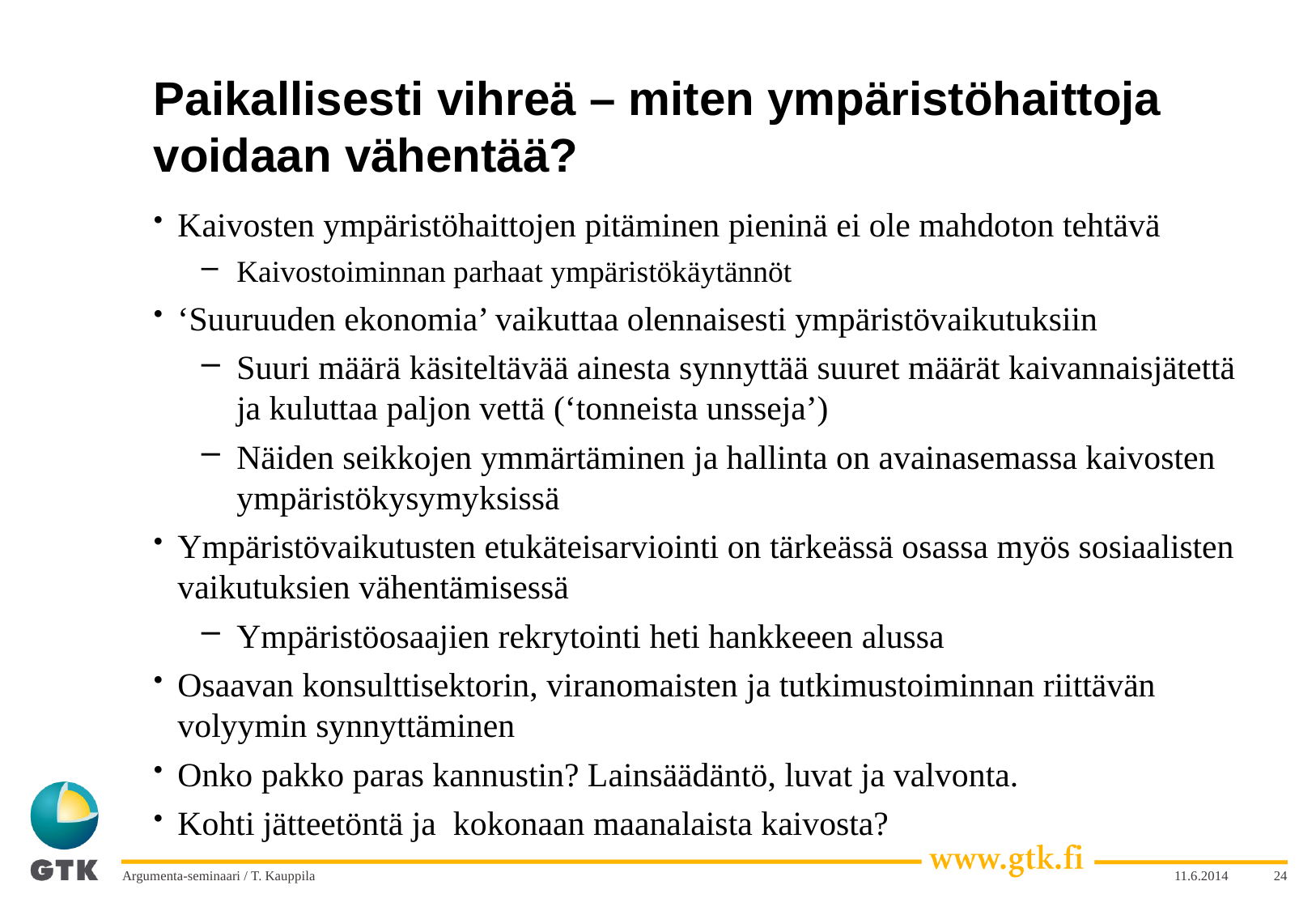

# Paikallisesti vihreä – miten ympäristöhaittoja voidaan vähentää?
Kaivosten ympäristöhaittojen pitäminen pieninä ei ole mahdoton tehtävä
Kaivostoiminnan parhaat ympäristökäytännöt
‘Suuruuden ekonomia’ vaikuttaa olennaisesti ympäristövaikutuksiin
Suuri määrä käsiteltävää ainesta synnyttää suuret määrät kaivannaisjätettä  ja kuluttaa paljon vettä (‘tonneista unsseja’)
Näiden seikkojen ymmärtäminen ja hallinta on avainasemassa kaivosten ympäristökysymyksissä
Ympäristövaikutusten etukäteisarviointi on tärkeässä osassa myös sosiaalisten vaikutuksien vähentämisessä
Ympäristöosaajien rekrytointi heti hankkeeen alussa
Osaavan konsulttisektorin, viranomaisten ja tutkimustoiminnan riittävän volyymin synnyttäminen
Onko pakko paras kannustin? Lainsäädäntö, luvat ja valvonta.
Kohti jätteetöntä ja  kokonaan maanalaista kaivosta?

Argumenta-seminaari / T. Kauppila
11.6.2014
24